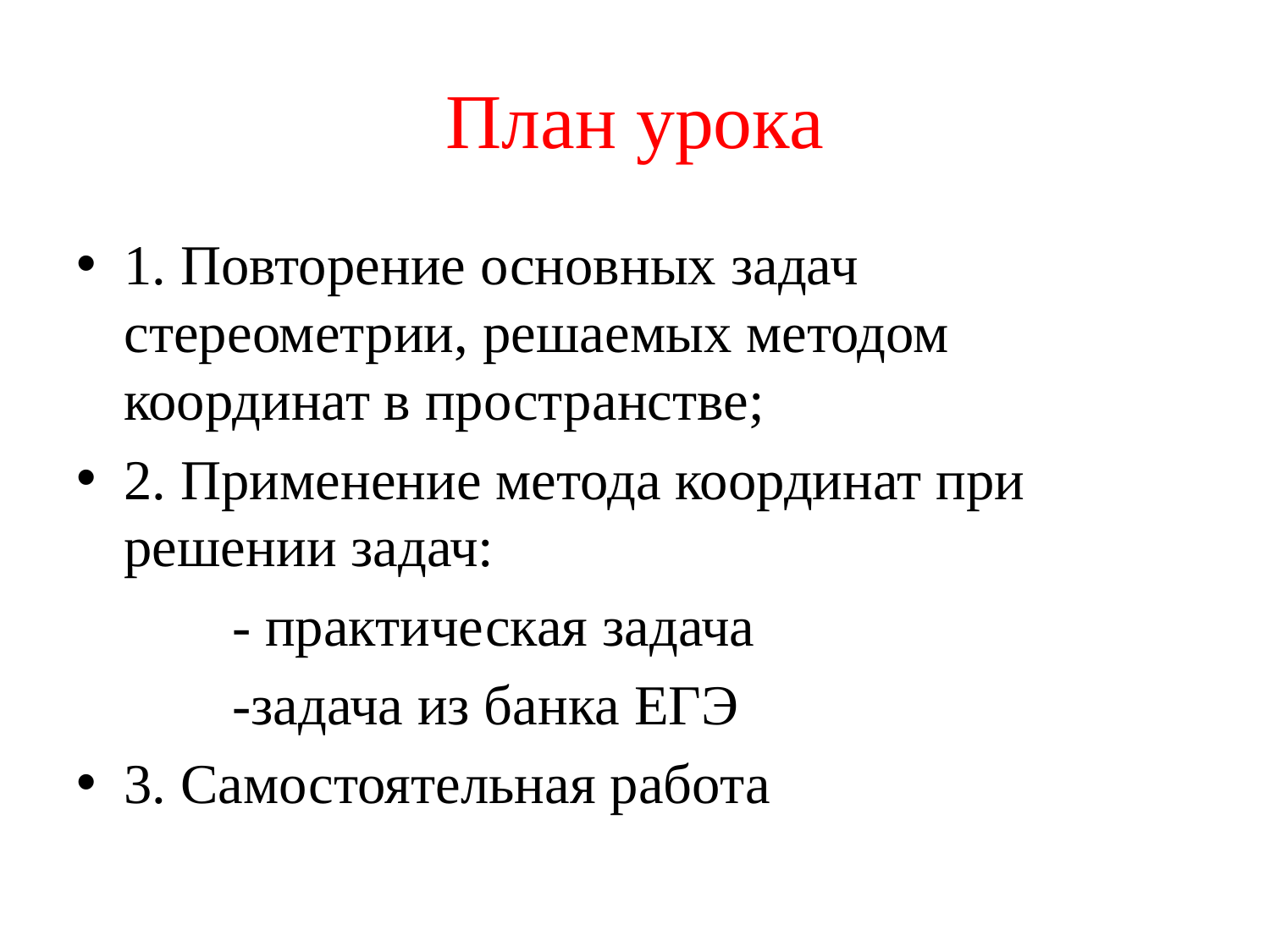

# План урока
1. Повторение основных задач стереометрии, решаемых методом координат в пространстве;
2. Применение метода координат при решении задач:
           - практическая задача
           -задача из банка ЕГЭ
3. Самостоятельная работа